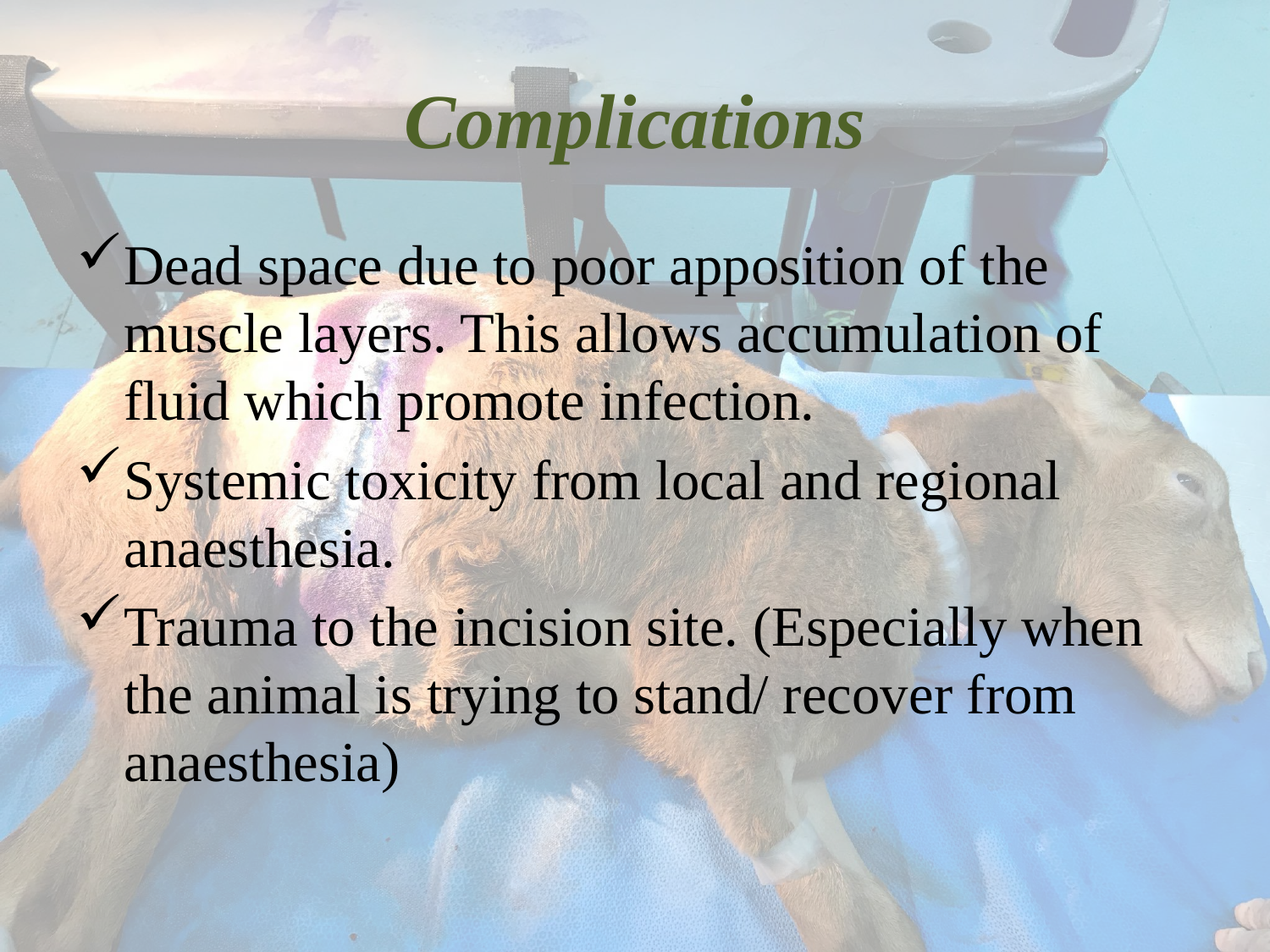

# Complications
Dead space due to poor apposition of the muscle layers. This allows accumulation of fluid which promote infection.
Systemic toxicity from local and regional anaesthesia.
Trauma to the incision site. (Especially when the animal is trying to stand/ recover from anaesthesia)